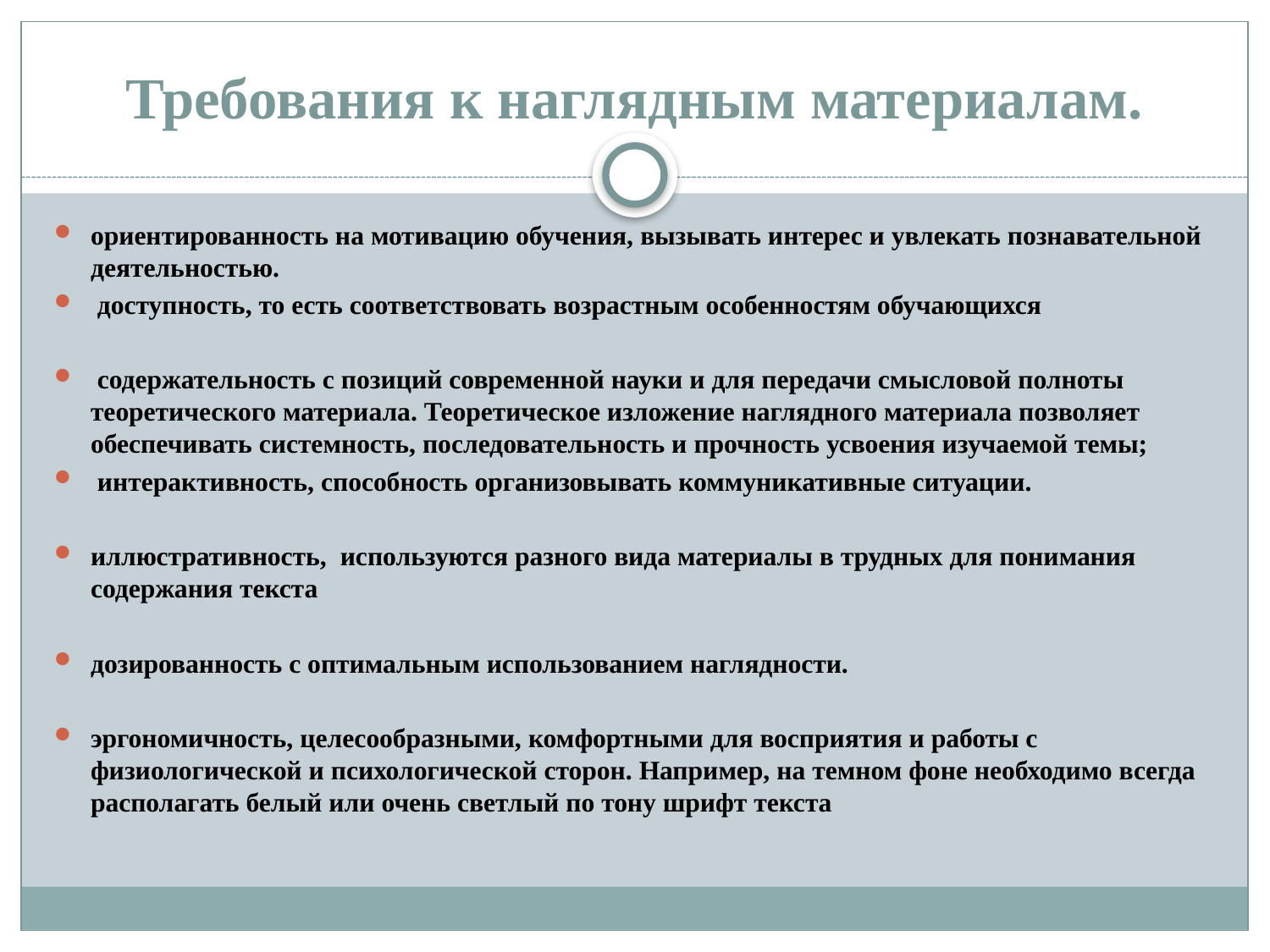

# Требования к наглядным материалам.
ориентированность на мотивацию обучения, вызывать интерес и увлекать познавательной деятельностью.
 доступность, то есть соответствовать возрастным особенностям обучающихся

 содержательность с позиций современной науки и для передачи смысловой полноты теоретического материала. Теоретическое изложение наглядного материала позволяет обеспечивать системность, последовательность и прочность усвоения изучаемой темы;
 интерактивность, способность организовывать коммуникативные ситуации.

иллюстративность,  используются разного вида материалы в трудных для понимания содержания текста

дозированность с оптимальным использованием наглядности.

эргономичность, целесообразными, комфортными для восприятия и работы с физиологической и психологической сторон. Например, на темном фоне необходимо всегда располагать белый или очень светлый по тону шрифт текста